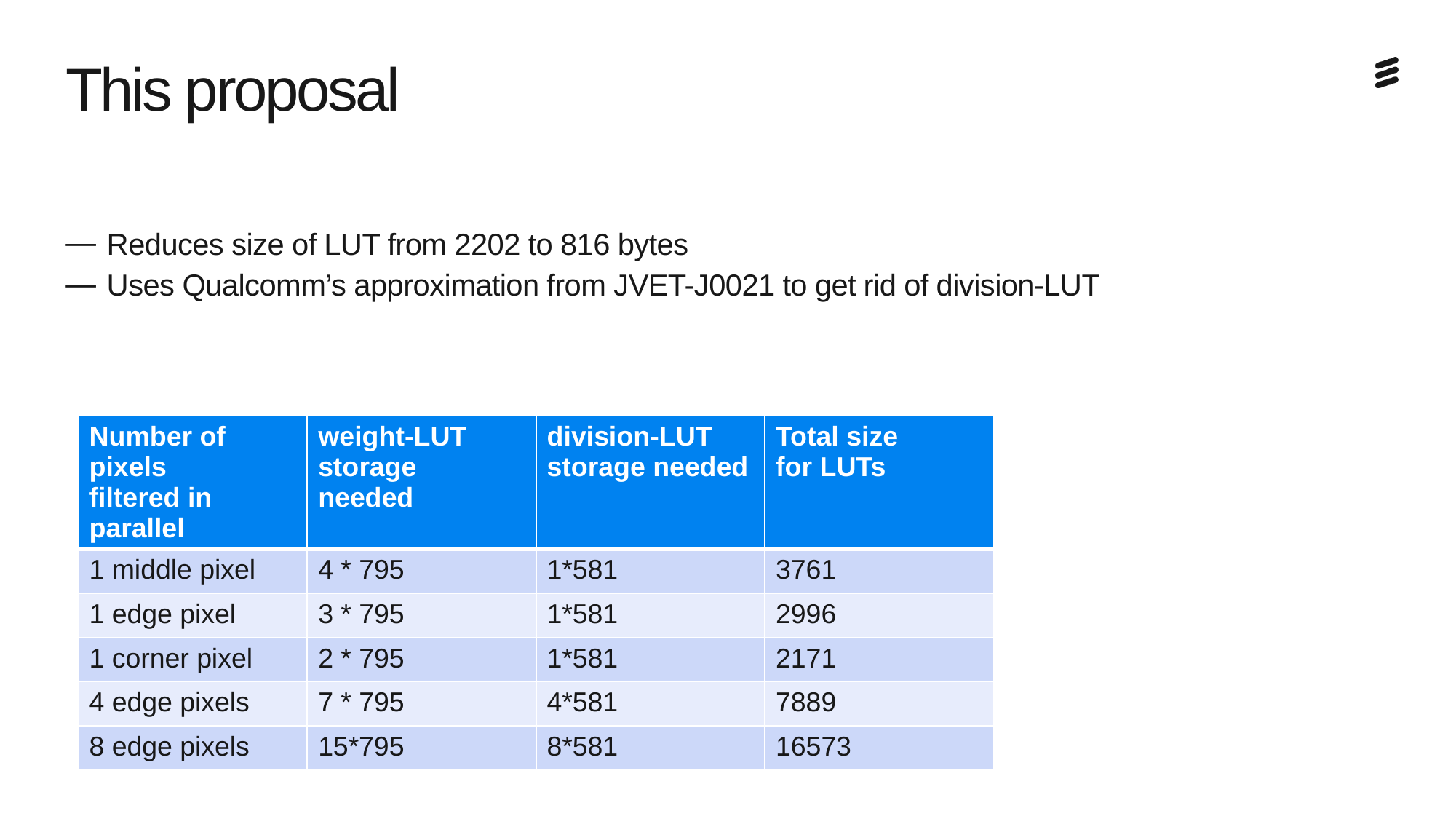

# This proposal
Reduces size of LUT from 2202 to 816 bytes
Uses Qualcomm’s approximation from JVET-J0021 to get rid of division-LUT
| Number of pixels filtered in parallel | weight-LUT storage needed | division-LUT storage needed | Total size for LUTs |
| --- | --- | --- | --- |
| 1 middle pixel | 4 \* 795 | 1\*581 | 3761 |
| 1 edge pixel | 3 \* 795 | 1\*581 | 2996 |
| 1 corner pixel | 2 \* 795 | 1\*581 | 2171 |
| 4 edge pixels | 7 \* 795 | 4\*581 | 7889 |
| 8 edge pixels | 15\*795 | 8\*581 | 16573 |